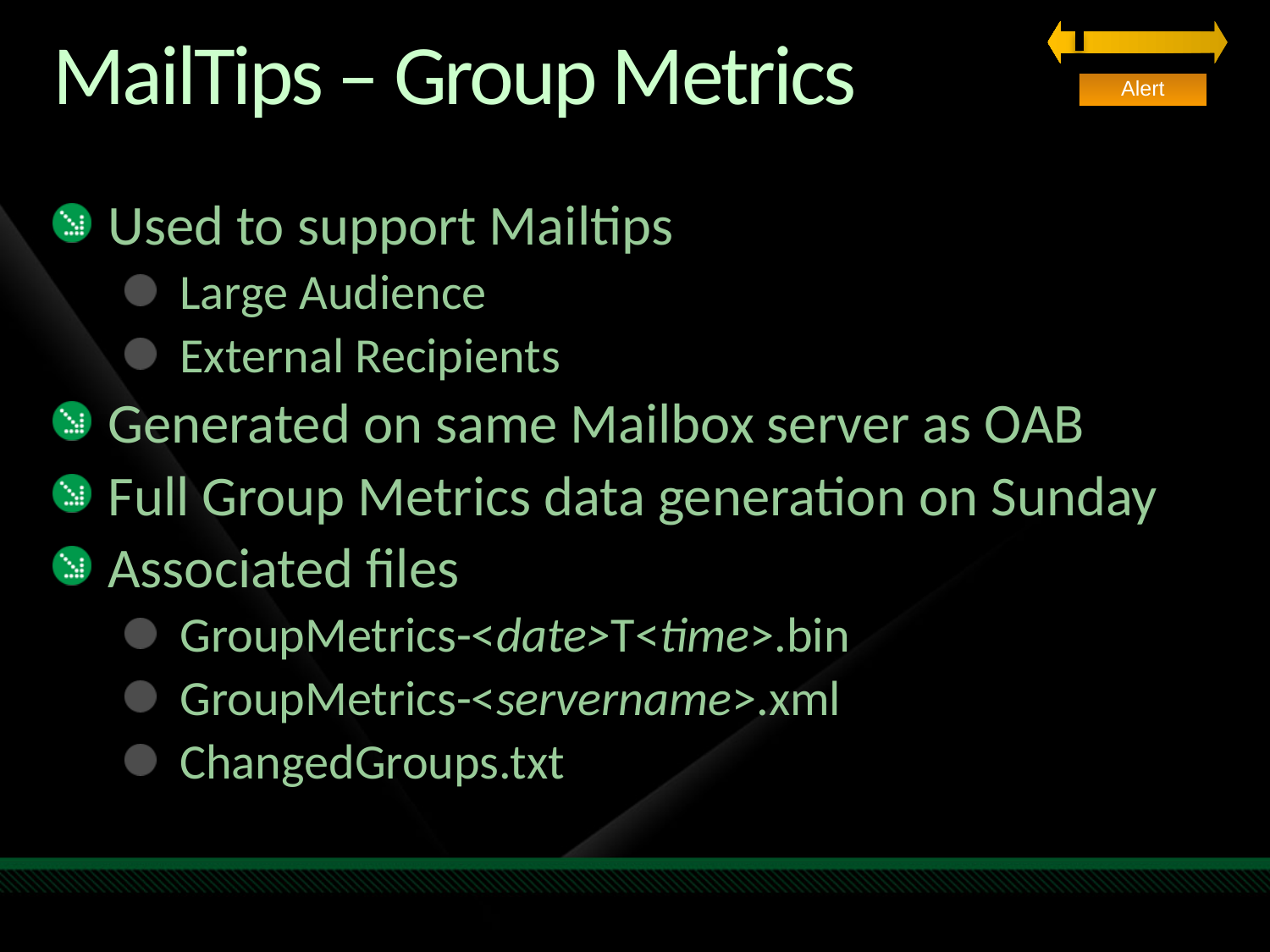

# MailTips – Group Metrics
Alert
Used to support Mailtips
Large Audience
External Recipients
Generated on same Mailbox server as OAB
Full Group Metrics data generation on Sunday
Associated files
GroupMetrics-<date>T<time>.bin
GroupMetrics-<servername>.xml
ChangedGroups.txt